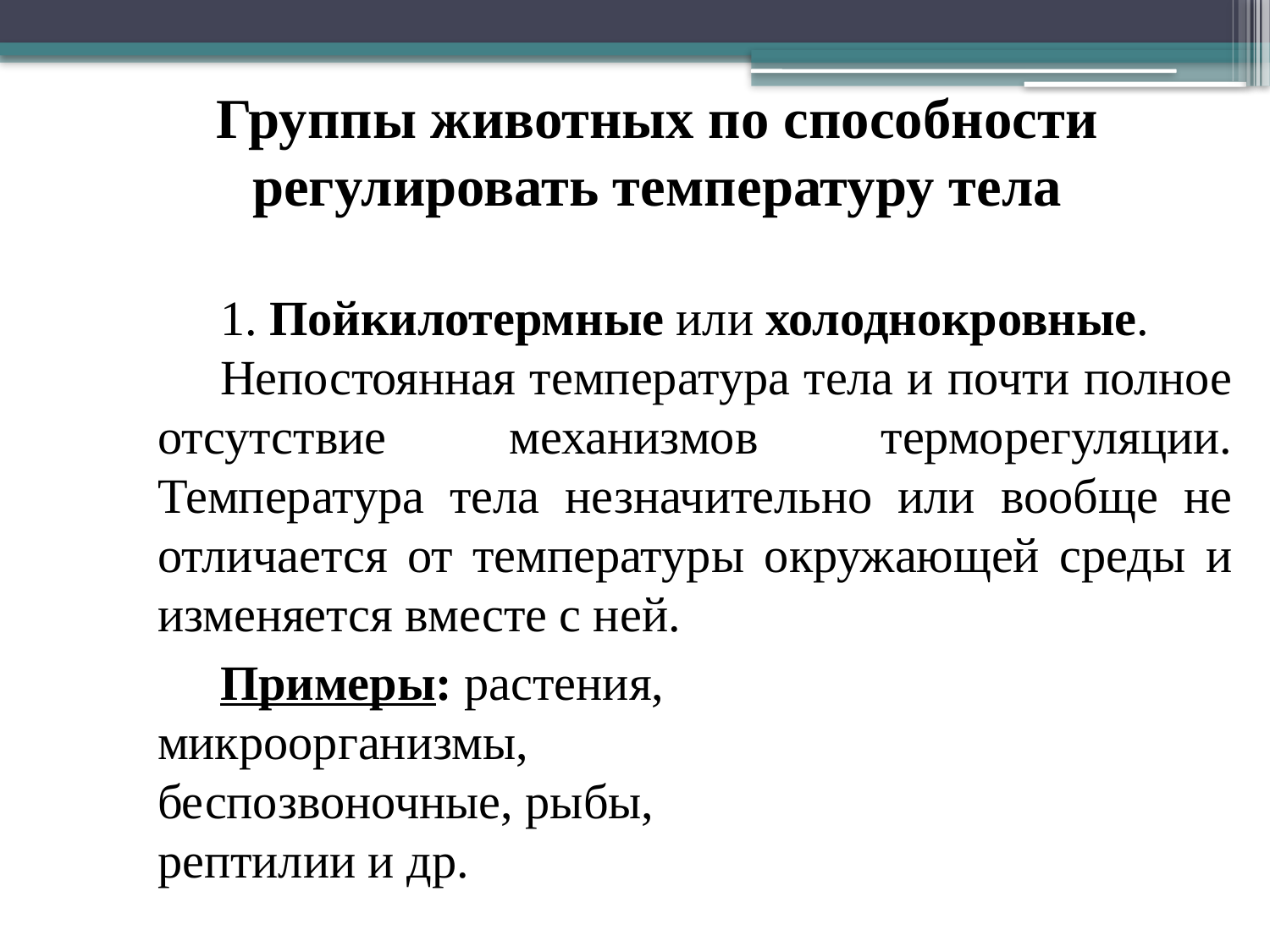

Группы животных по способности регулировать температуру тела
1. Пойкилотермные или холоднокровные.
Непостоянная температура тела и почти полное отсутствие механизмов терморегуляции. Температура тела незначительно или вообще не отличается от температуры окружающей среды и изменяется вместе с ней.

Примеры: растения, микроорганизмы, беспозвоночные, рыбы, рептилии и др.